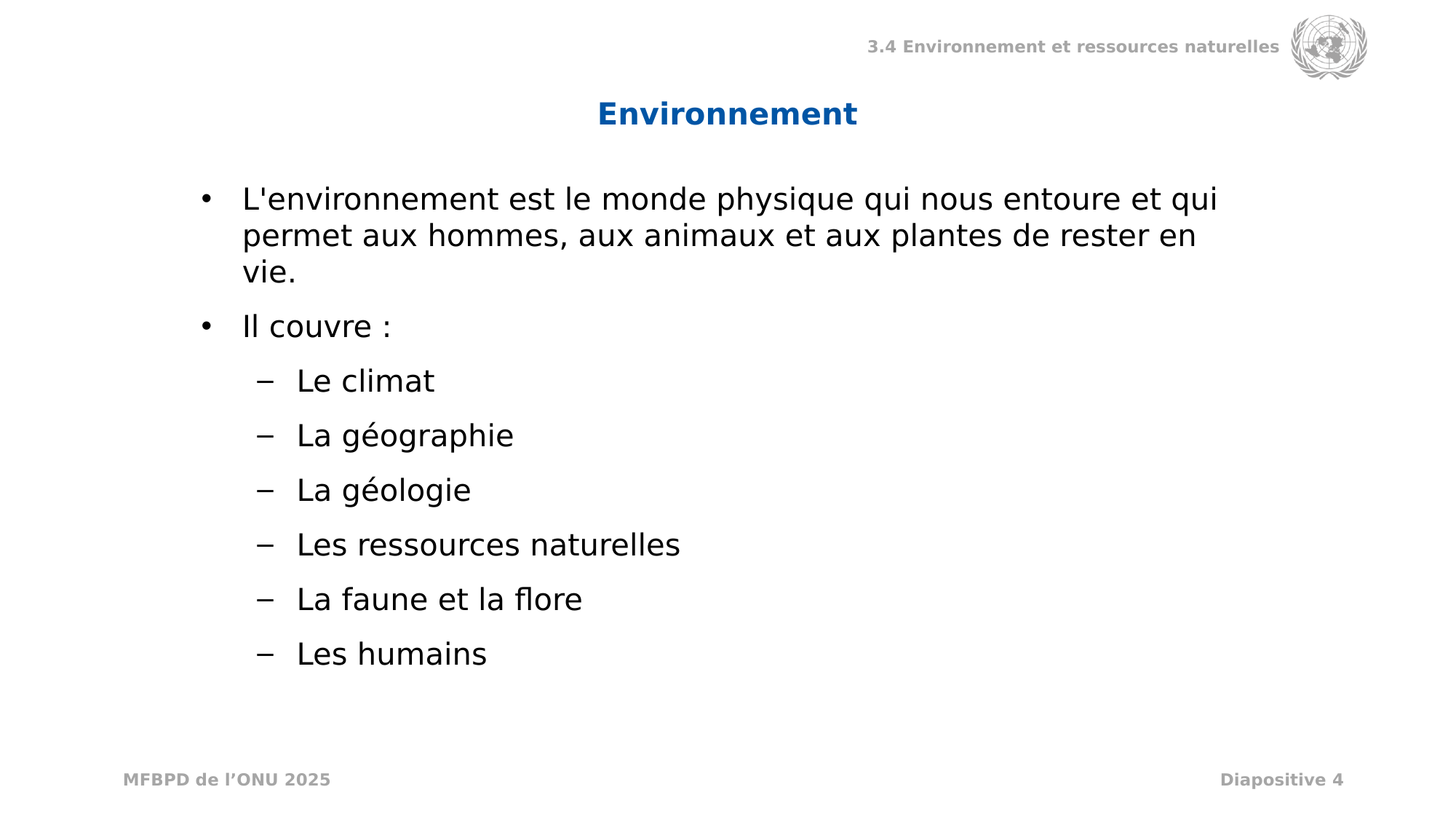

Environnement
L'environnement est le monde physique qui nous entoure et qui permet aux hommes, aux animaux et aux plantes de rester en vie.
Il couvre :
Le climat
La géographie
La géologie
Les ressources naturelles
La faune et la flore
Les humains